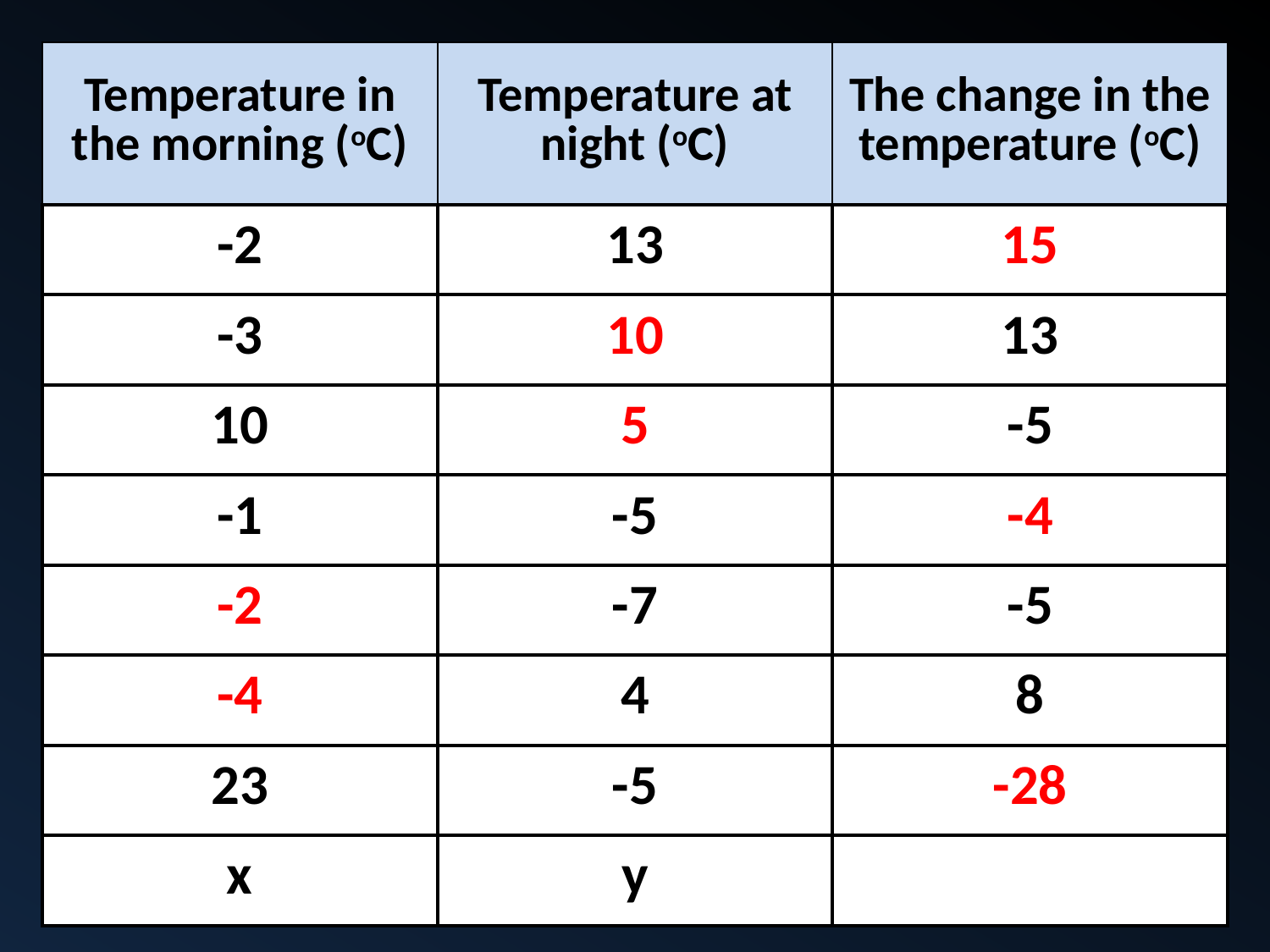

| Temperature in the morning (oC) | Temperature at night (oC) | The change in the temperature (oC) |
| --- | --- | --- |
| -2 | 13 | 15 |
| -3 | 10 | 13 |
| 10 | 5 | -5 |
| -1 | -5 | -4 |
| -2 | -7 | -5 |
| -4 | 4 | 8 |
| 23 | -5 | -28 |
| x | y |  |